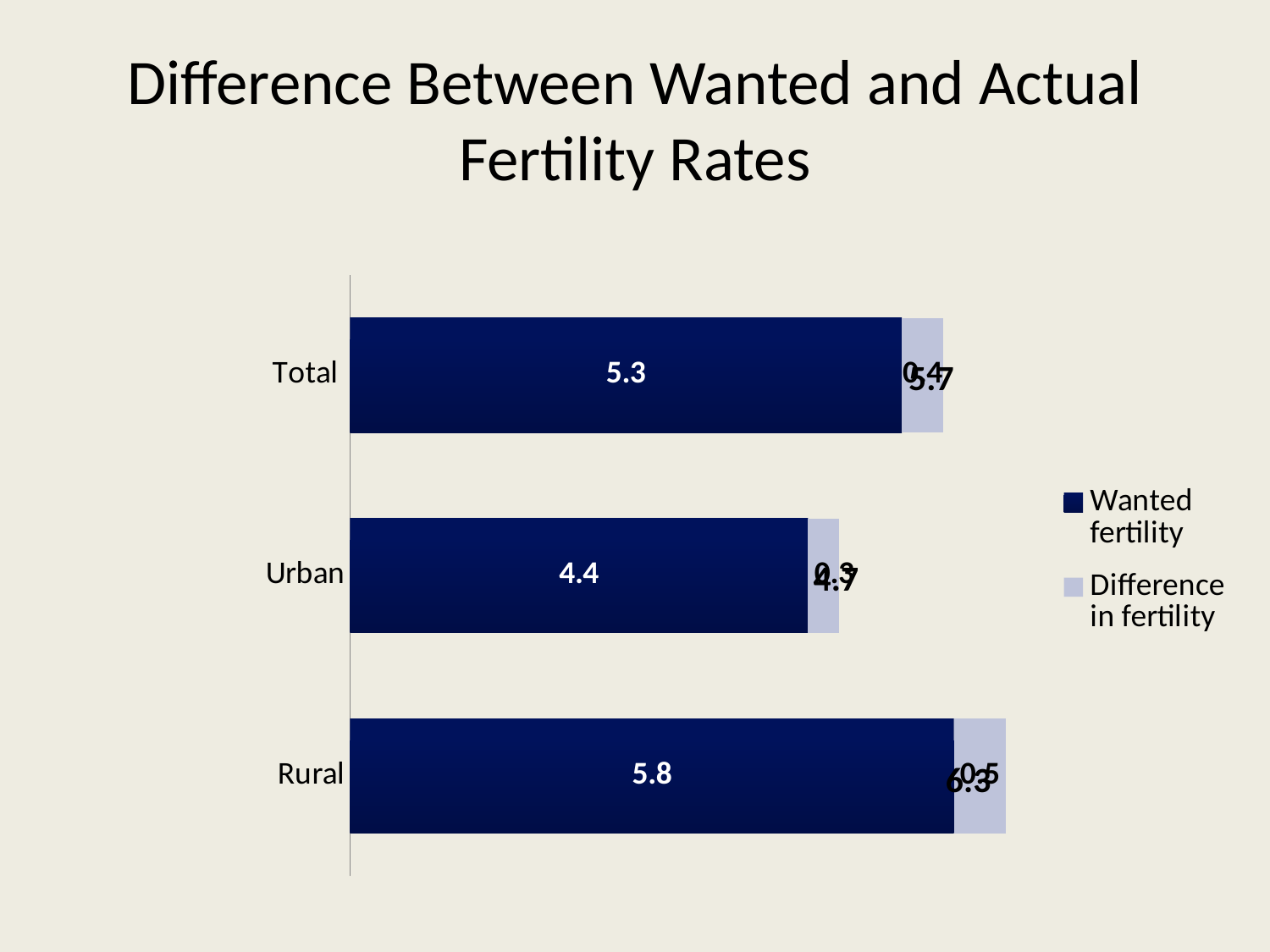

# Difference Between Wanted and Actual Fertility Rates

### Chart

| Category | Wanted fertility | Difference in fertility |
|---|---|---|
| Total  | 5.3 | 0.4 |
| Urban | 4.4 | 0.30000000000000016 |
| Rural | 5.8 | 0.5 |
5.7

4.7

6.3